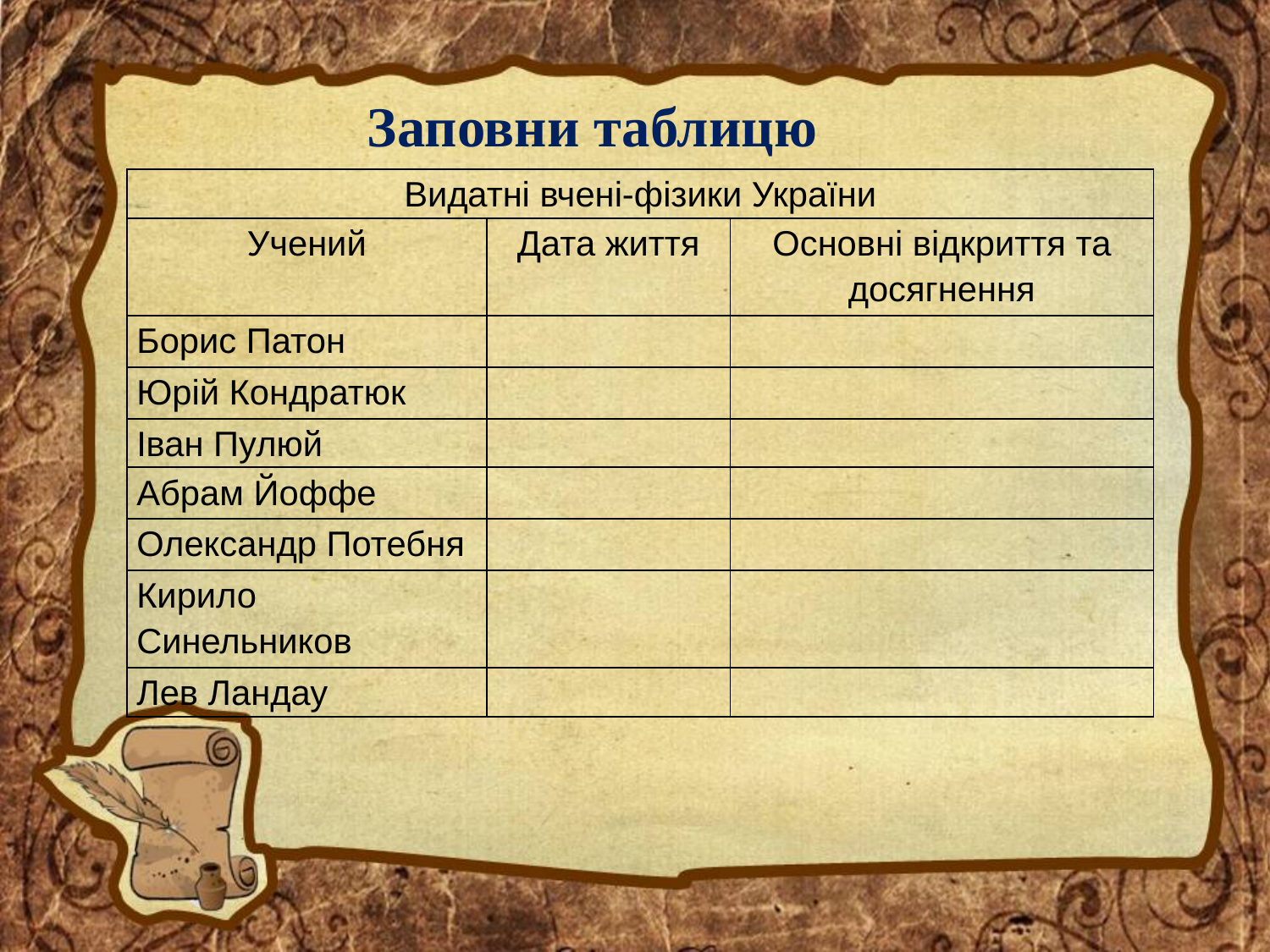

Заповни таблицю
| Видатні вчені-фізики України |  |  |
| --- | --- | --- |
| Учений | Дата життя | Основні відкриття та досягнення |
| Борис Патон |  |  |
| Юрій Кондратюк |  |  |
| Іван Пулюй |  |  |
| Абрам Йоффе |  |  |
| Олександр Потебня |  |  |
| Кирило Синельников |  |  |
| Лев Ландау |  |  |